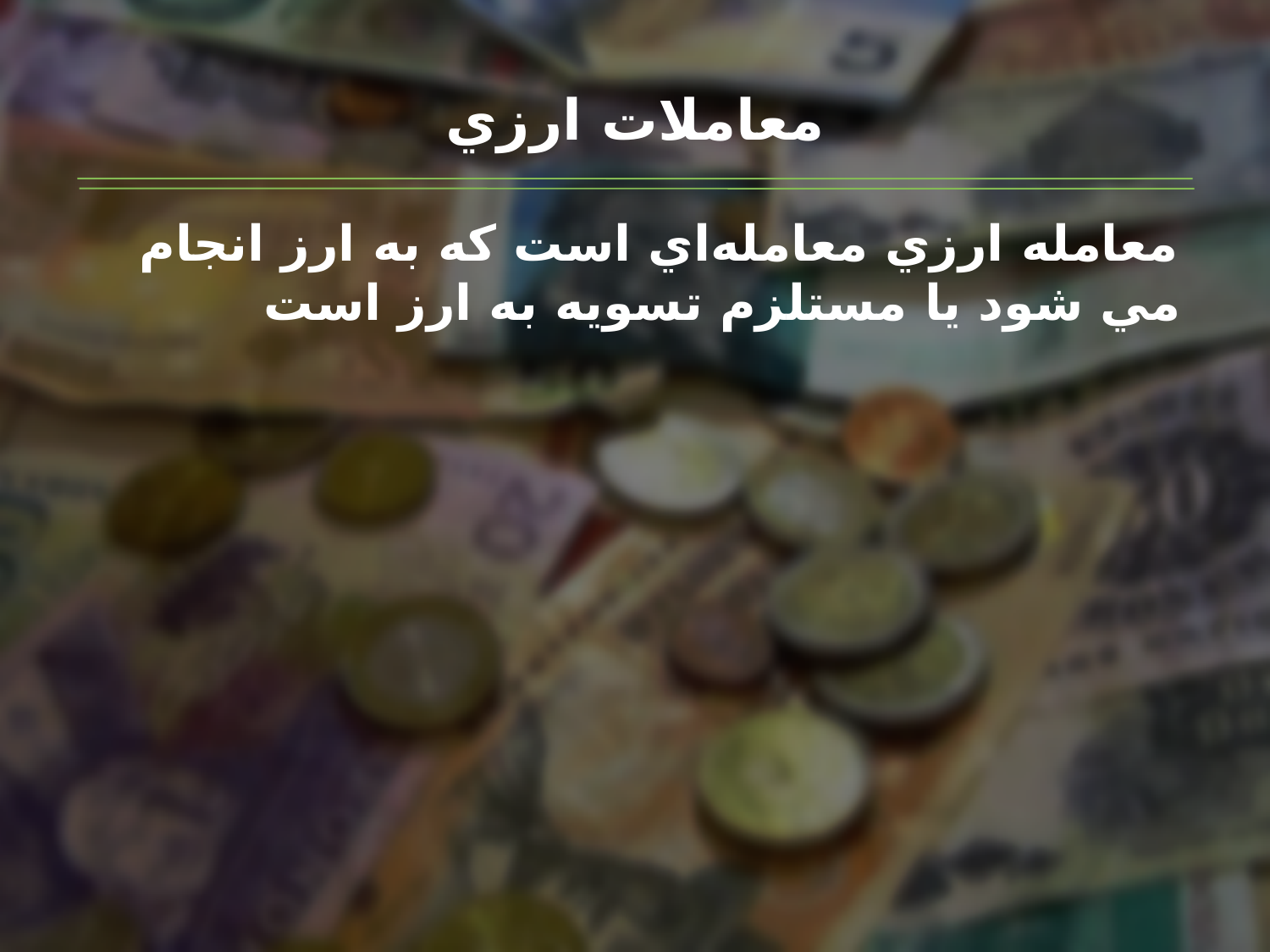

# معاملات‌ ارزي‌
معامله‌ ارزي‌ معامله‌اي‌ است‌ كه‌ به‌ ارز انجام‌ مي‌ شود يا مستلزم‌ تسويه‌ به‌ ارز است‌